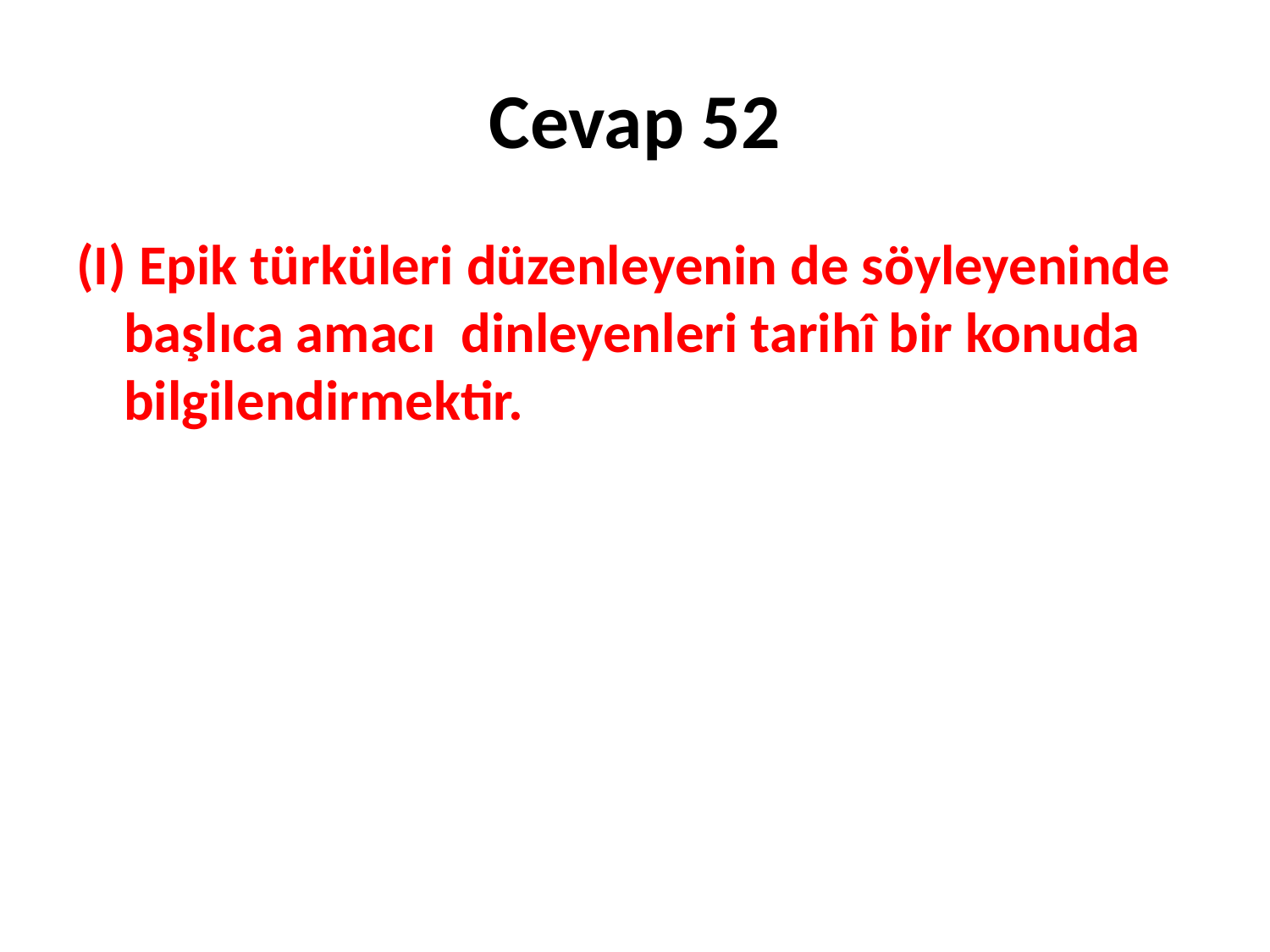

# Cevap 52
(I) Epik türküleri düzenleyenin de söyleyeninde başlıca amacı  dinleyenleri tarihî bir konuda  bilgilendirmektir.